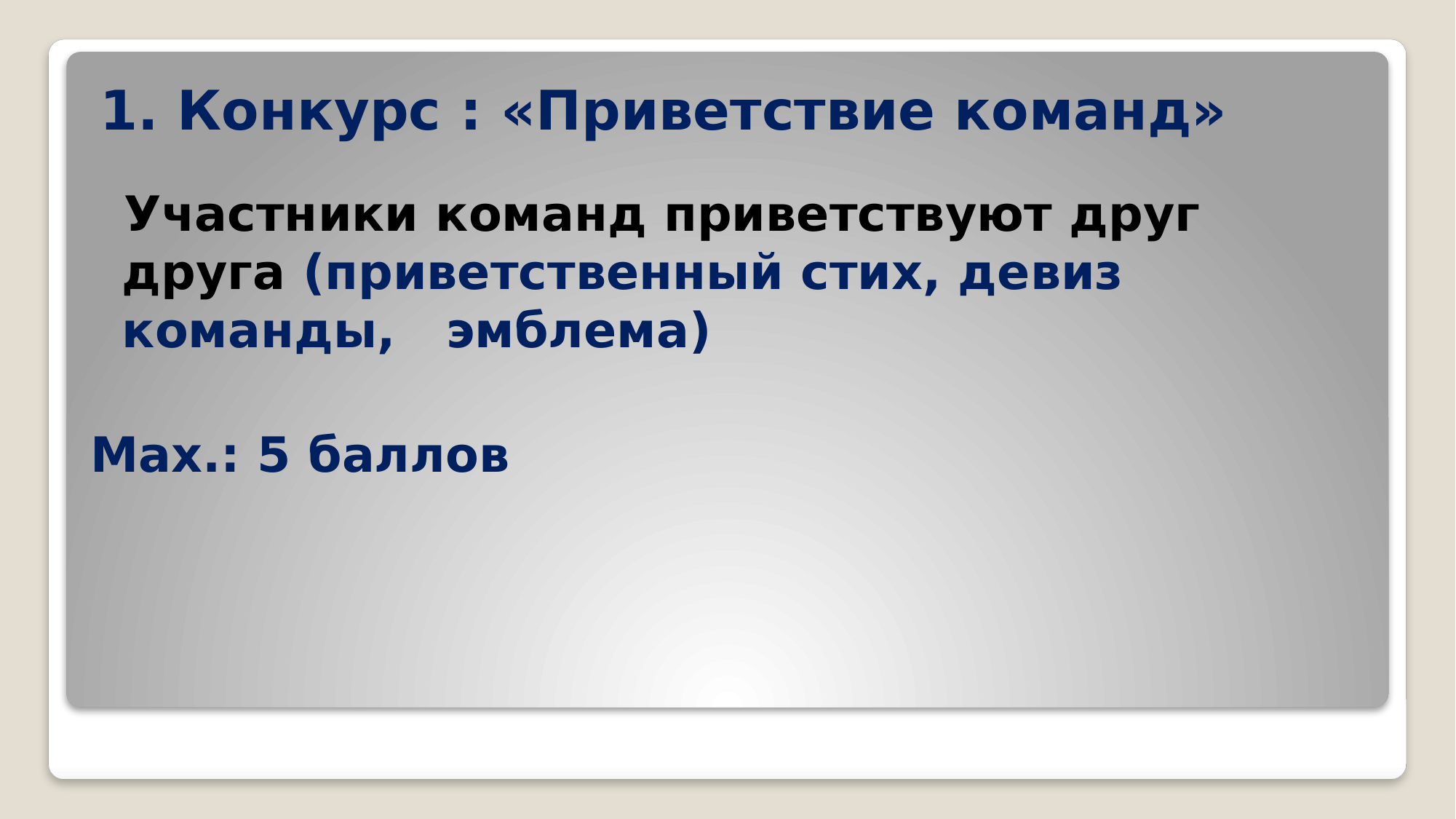

# 1. Конкурс : «Приветствие команд»
  Участники команд приветствуют друг друга (приветственный стих, девиз команды,   эмблема)

Мах.: 5 баллов